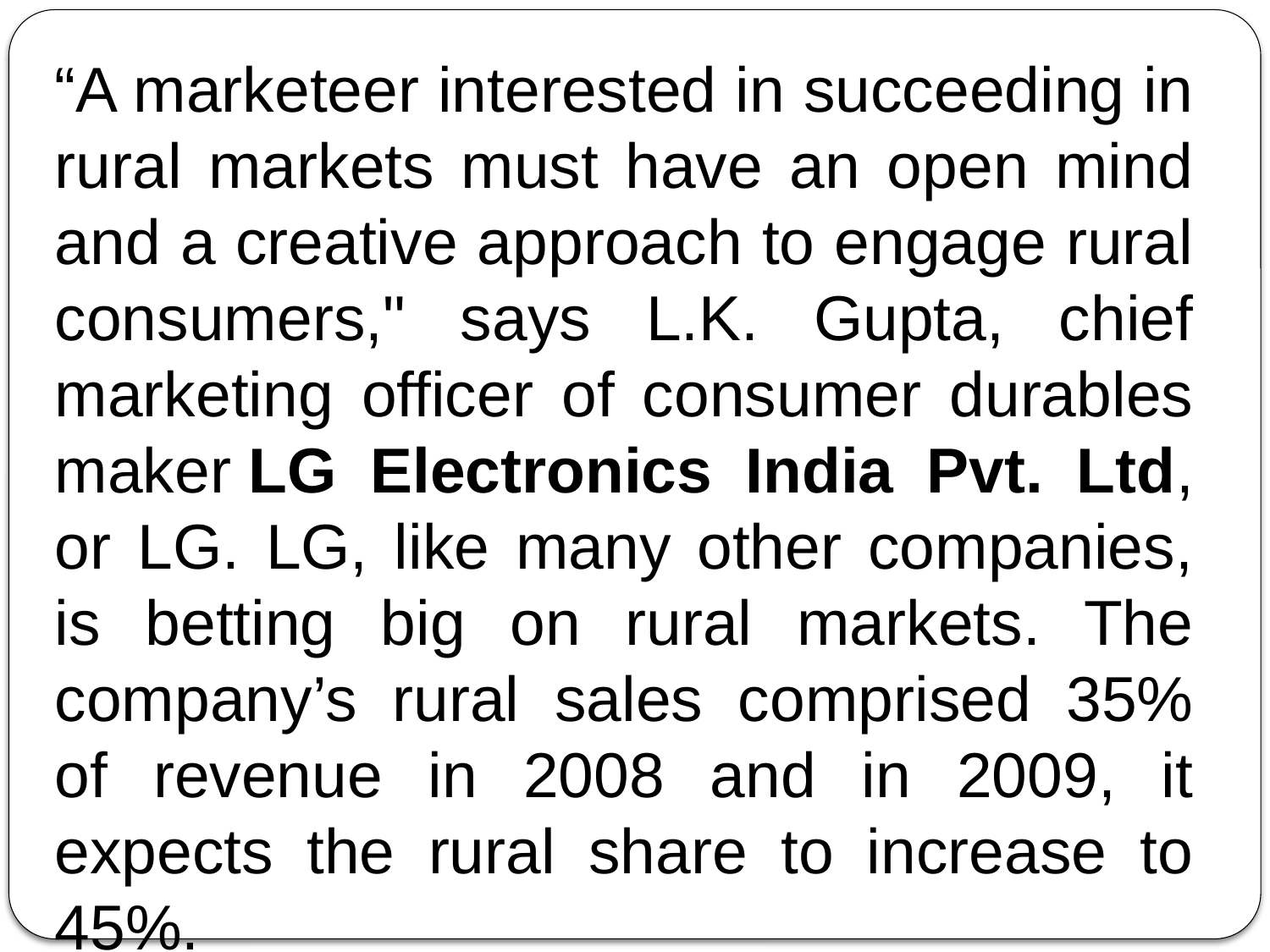

“A marketeer interested in succeeding in rural markets must have an open mind and a creative approach to engage rural consumers," says L.K. Gupta, chief marketing officer of consumer durables maker LG Electronics India Pvt. Ltd, or LG. LG, like many other companies, is betting big on rural markets. The company’s rural sales comprised 35% of revenue in 2008 and in 2009, it expects the rural share to increase to 45%.